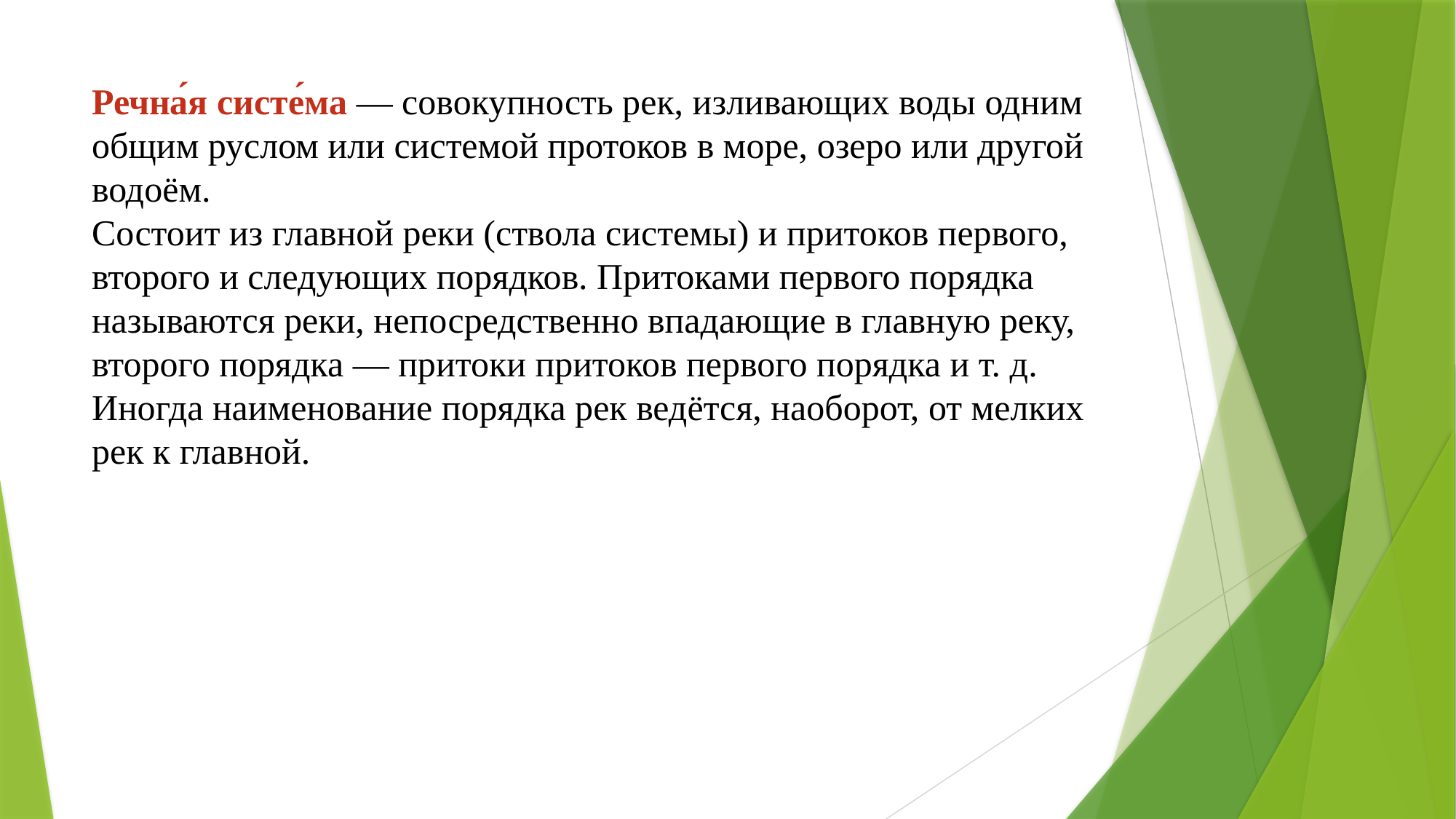

# Речна́я систе́ма — совокупность рек, изливающих воды одним общим руслом или системой протоков в море, озеро или другой водоём. Состоит из главной реки (ствола системы) и притоков первого, второго и следующих порядков. Притоками первого порядка называются реки, непосредственно впадающие в главную реку, второго порядка — притоки притоков первого порядка и т. д. Иногда наименование порядка рек ведётся, наоборот, от мелких рек к главной.